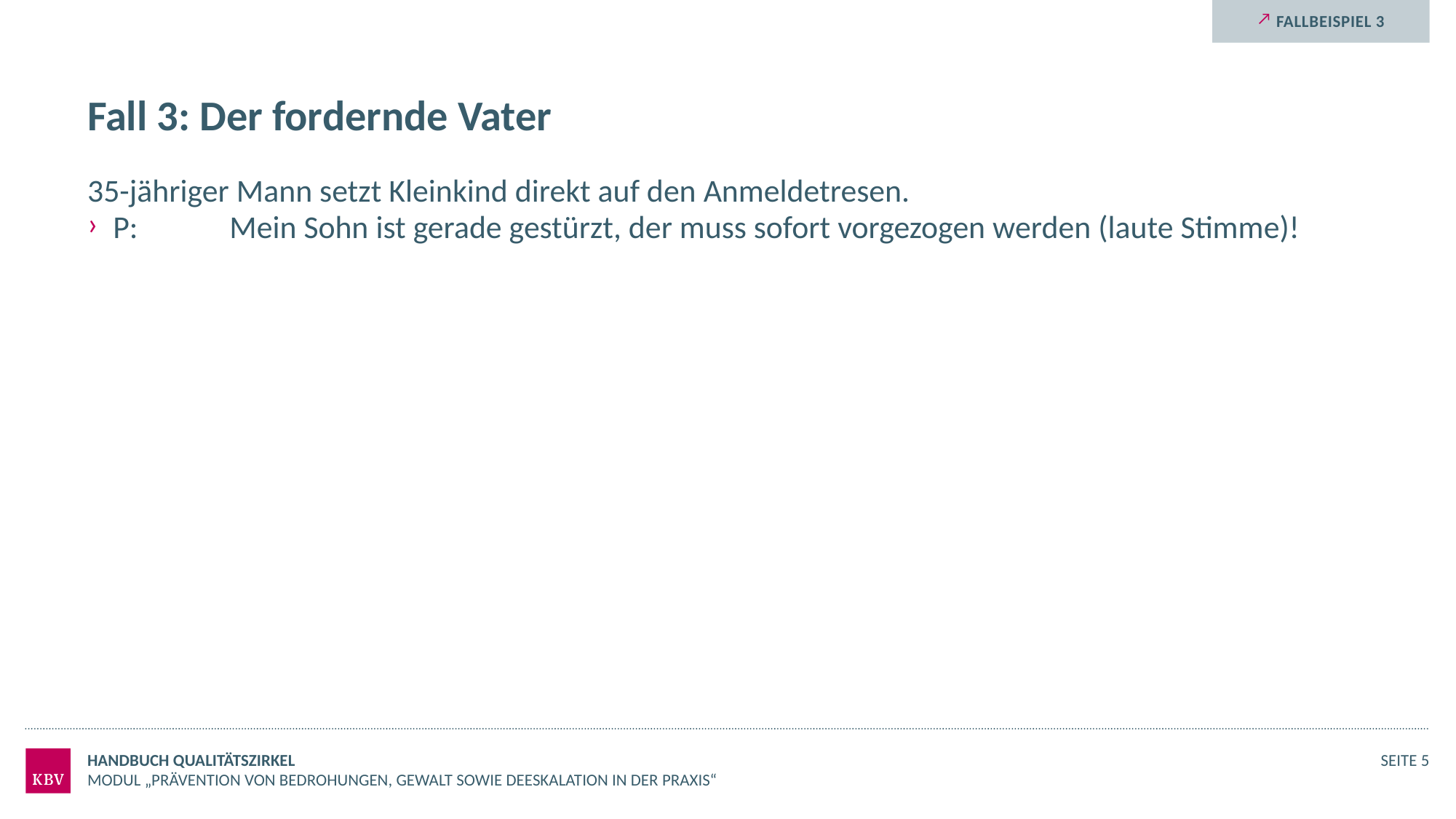

Fallbeispiel 3
# Fall 3: Der fordernde Vater
35-jähriger Mann setzt Kleinkind direkt auf den Anmeldetresen.
P:	 Mein Sohn ist gerade gestürzt, der muss sofort vorgezogen werden (laute Stimme)!
Handbuch Qualitätszirkel
Seite 5
Modul „Prävention von Bedrohungen, Gewalt sowie Deeskalation in der Praxis“